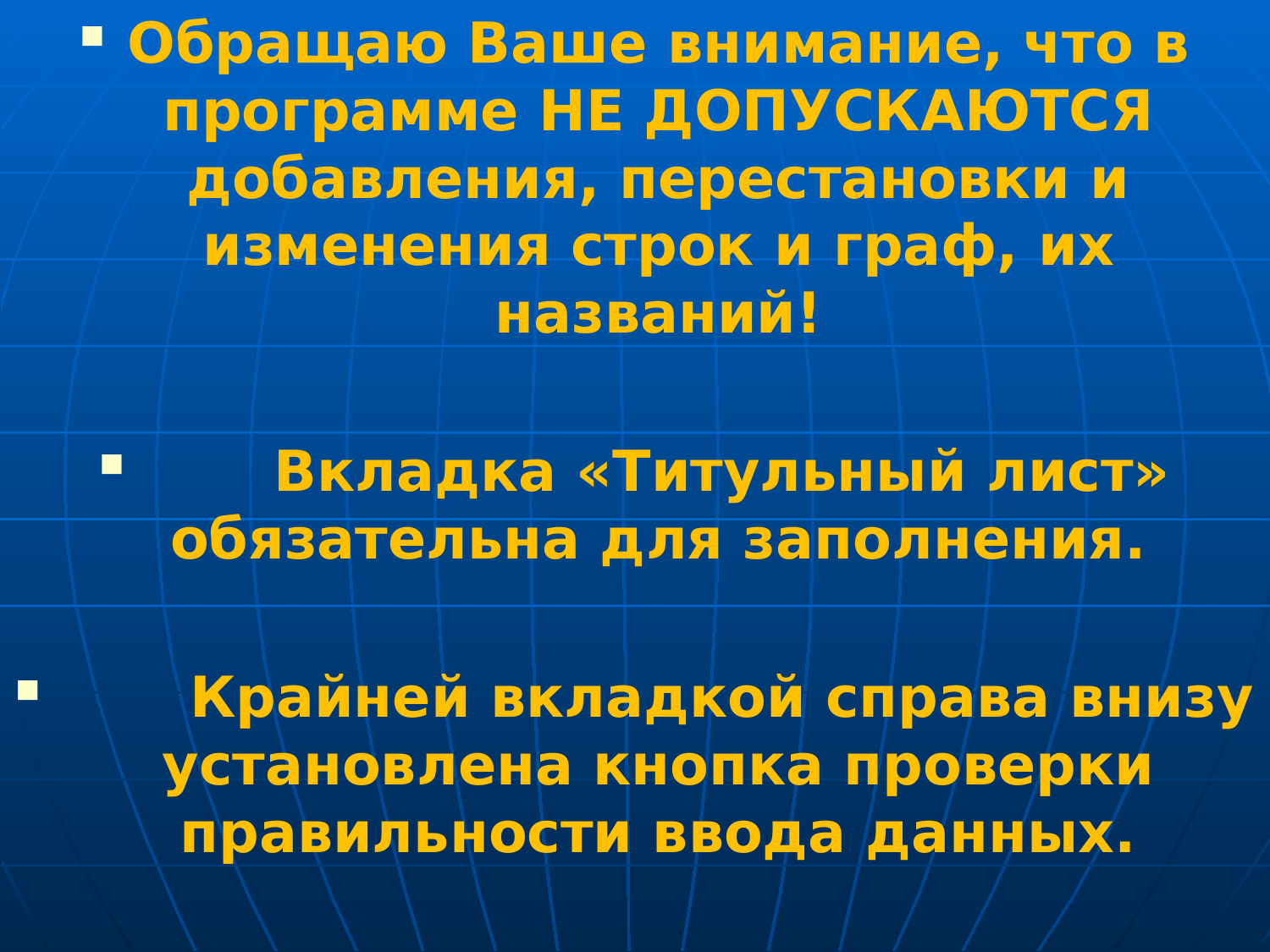

Обращаю Ваше внимание, что в программе НЕ ДОПУСКАЮТСЯ добавления, перестановки и изменения строк и граф, их названий!

	Вкладка «Титульный лист» обязательна для заполнения.

	Крайней вкладкой справа внизу установлена кнопка проверки правильности ввода данных.

#